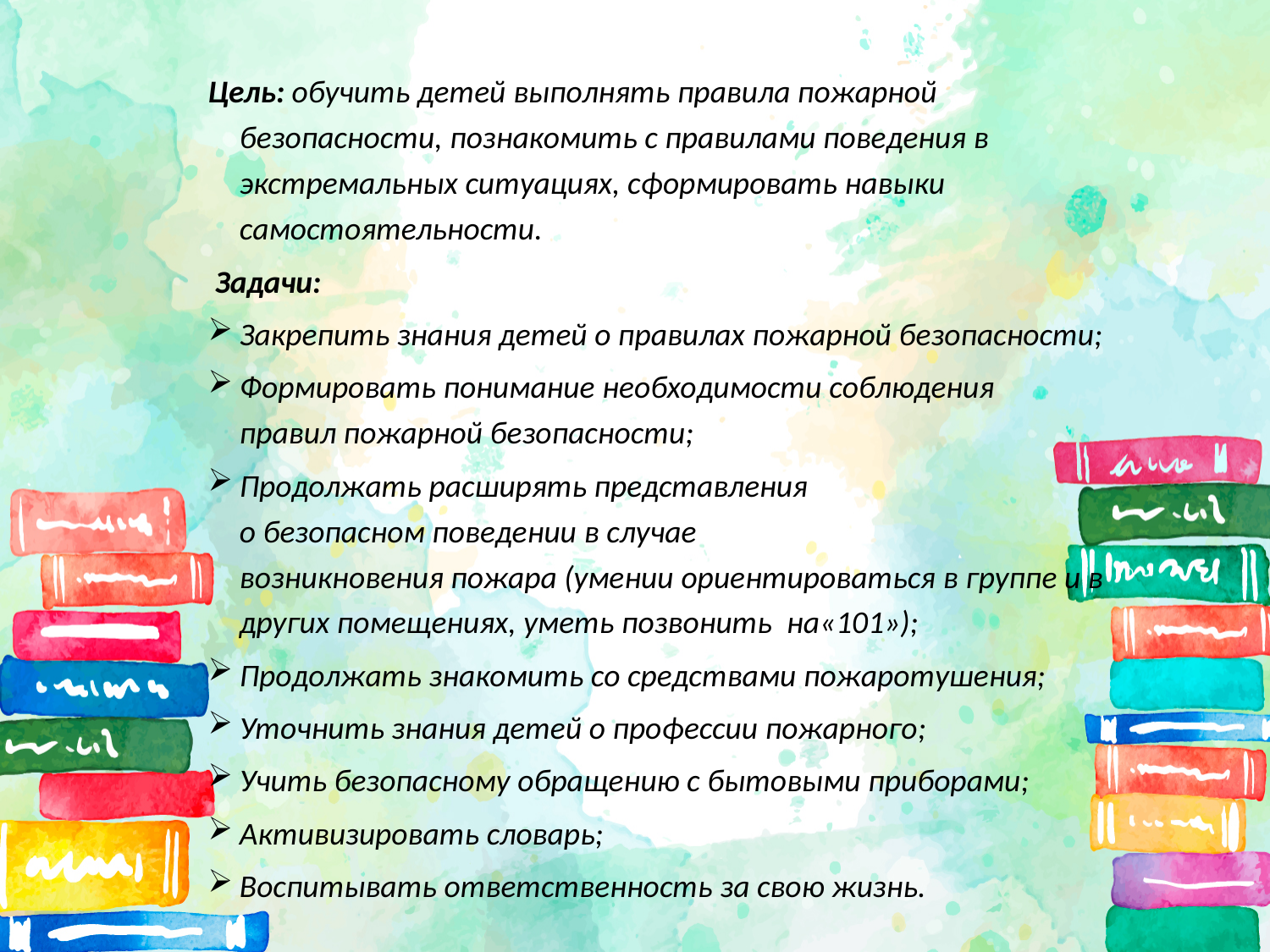

#

Цель: обучить детей выполнять правила пожарной безопасности, познакомить с правилами поведения в экстремальных ситуациях, сформировать навыки самостоятельности.
 Задачи:
Закрепить знания детей о правилах пожарной безопасности;
Формировать понимание необходимости соблюдения правил пожарной безопасности;
Продолжать расширять представления о безопасном поведении в случае возникновения пожара (умении ориентироваться в группе и в других помещениях, уметь позвонить  на«101»);
Продолжать знакомить со средствами пожаротушения;
Уточнить знания детей о профессии пожарного;
Учить безопасному обращению с бытовыми приборами;
Активизировать словарь;
Воспитывать ответственность за свою жизнь.